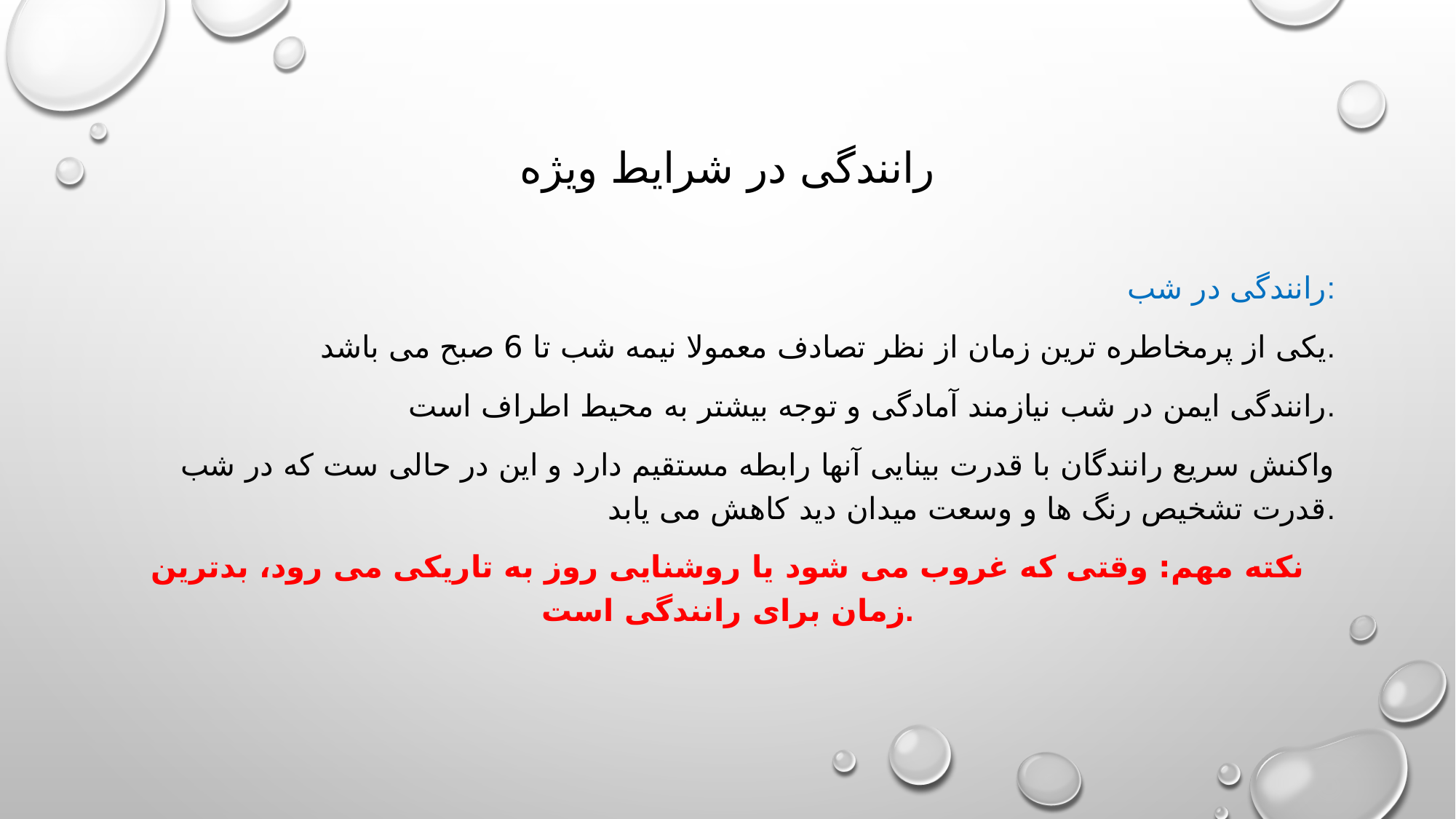

# رانندگی در شرایط ویژه
رانندگی در شب:
یکی از پرمخاطره ترین زمان از نظر تصادف معمولا نیمه شب تا 6 صبح می باشد.
رانندگی ایمن در شب نیازمند آمادگی و توجه بیشتر به محیط اطراف است.
واکنش سریع رانندگان با قدرت بینایی آنها رابطه مستقیم دارد و این در حالی ست که در شب قدرت تشخیص رنگ ها و وسعت میدان دید کاهش می یابد.
نکته مهم: وقتی که غروب می شود یا روشنایی روز به تاریکی می رود، بدترین زمان برای رانندگی است.